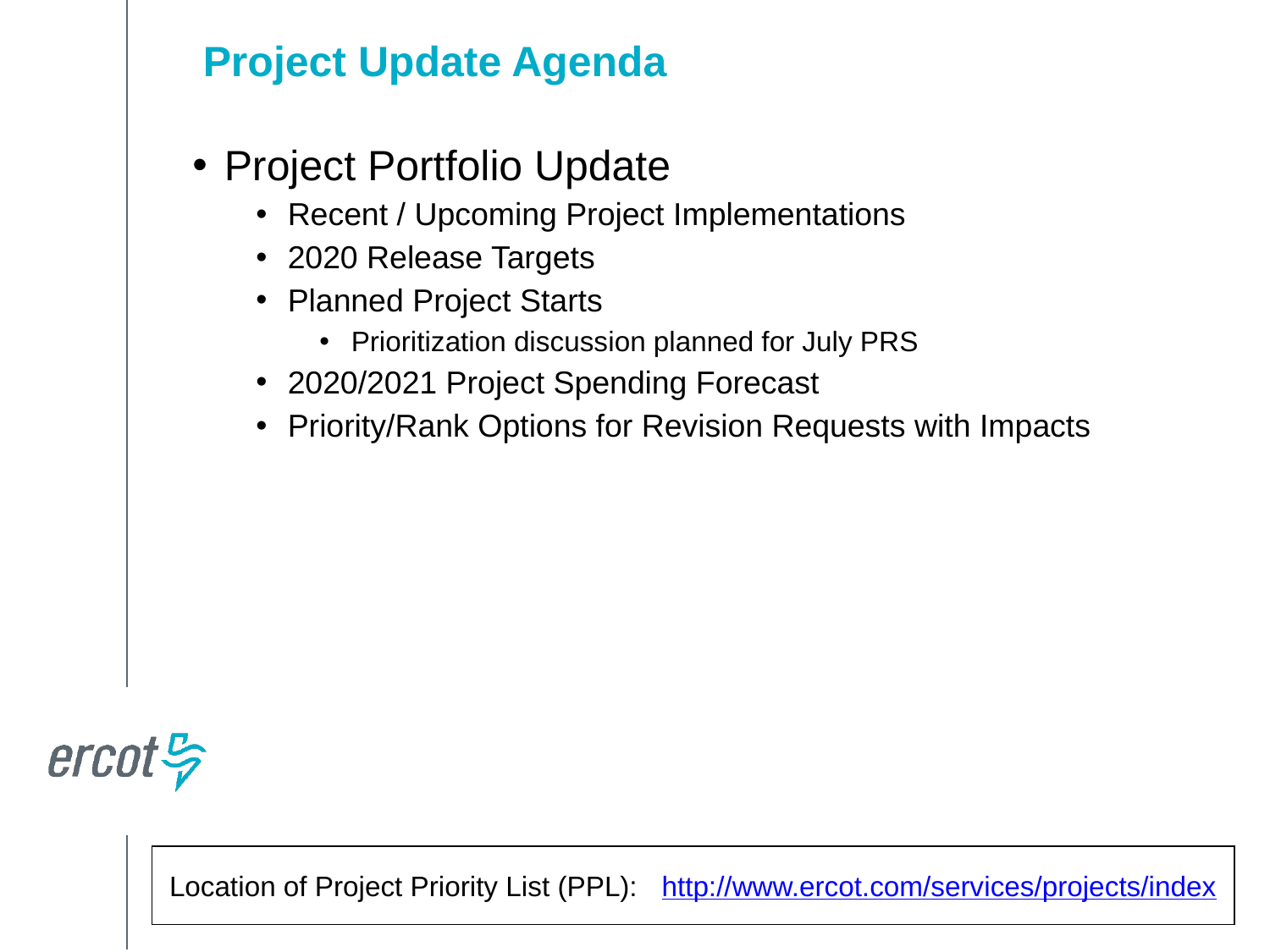

Project Update Agenda
Project Portfolio Update
Recent / Upcoming Project Implementations
2020 Release Targets
Planned Project Starts
Prioritization discussion planned for July PRS
2020/2021 Project Spending Forecast
Priority/Rank Options for Revision Requests with Impacts

Location of Project Priority List (PPL):   http://www.ercot.com/services/projects/index